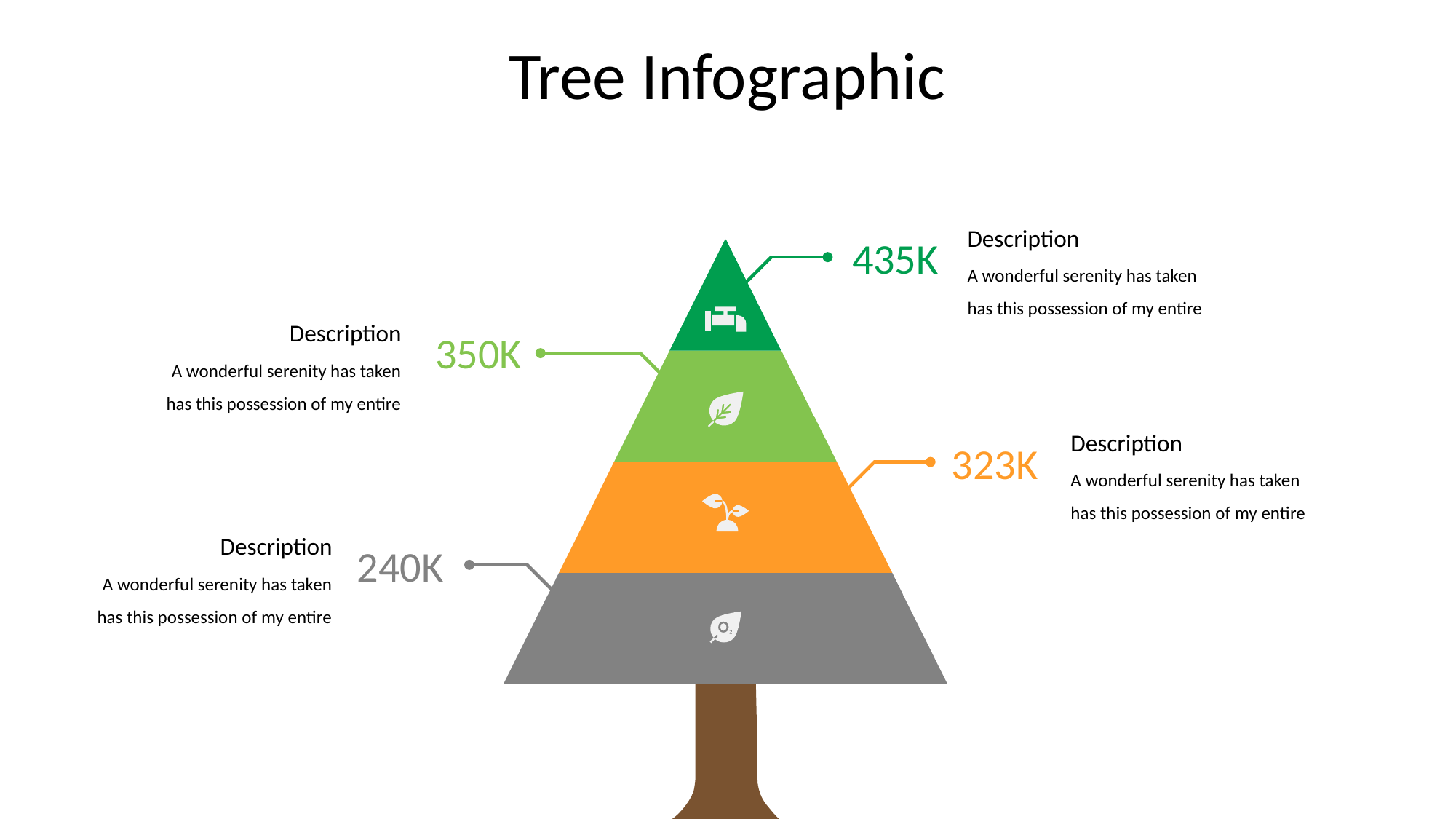

Tree Infographic
Description
435K

A wonderful serenity has taken has this possession of my entire

Description
350K
A wonderful serenity has taken has this possession of my entire

Description
323K
A wonderful serenity has taken has this possession of my entire

Description
240K
A wonderful serenity has taken has this possession of my entire